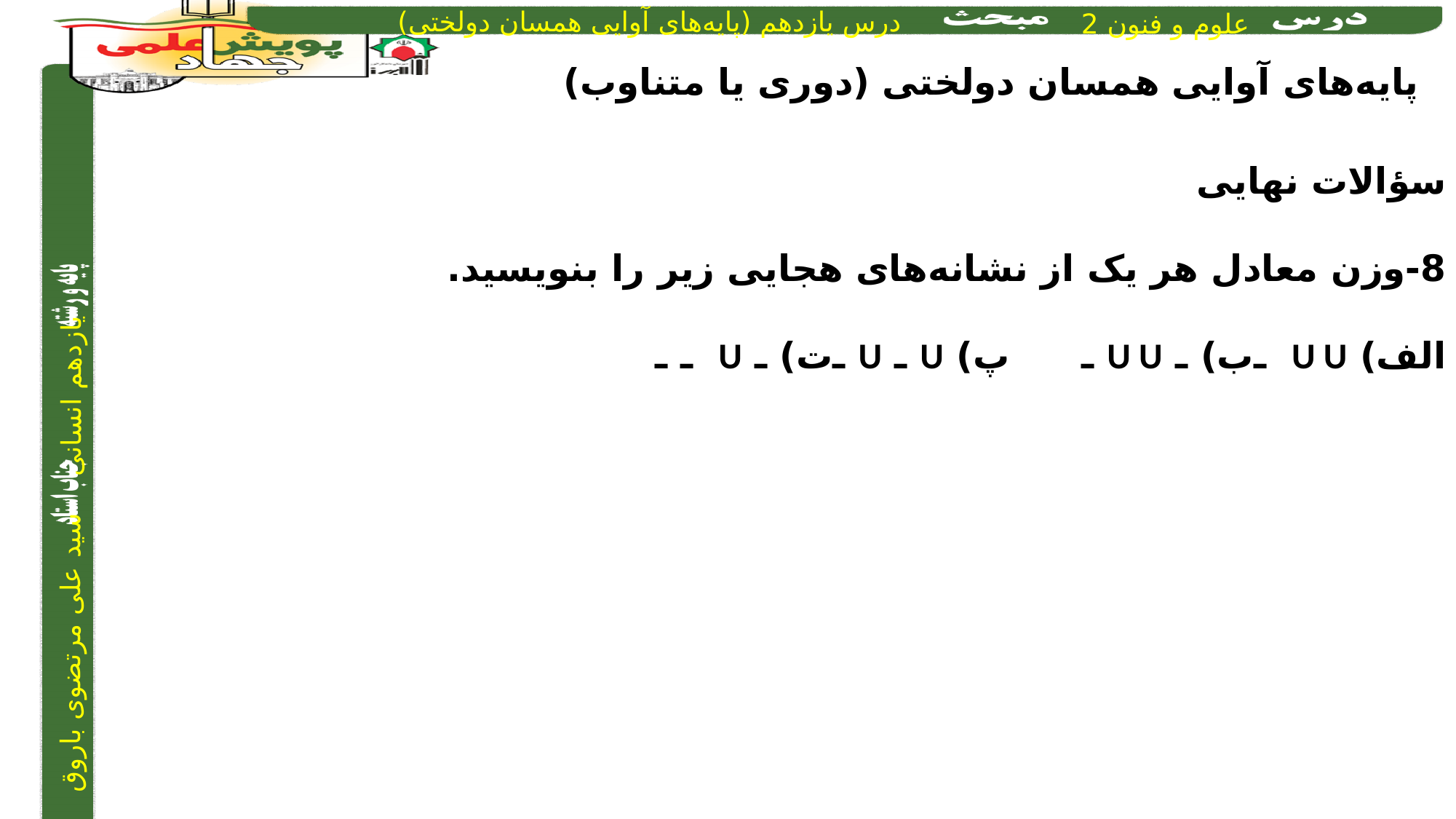

پایه‌های آوایی همسان دولختی (دوری یا متناوب)
سؤالات نهایی
8-وزن معادل هر یک از نشانه‌های هجایی زیر را بنویسید.
الف) U U  ـ	ب) ـ U U ـ		پ) U ـ U ـ	ت) ـ U  ـ ـ